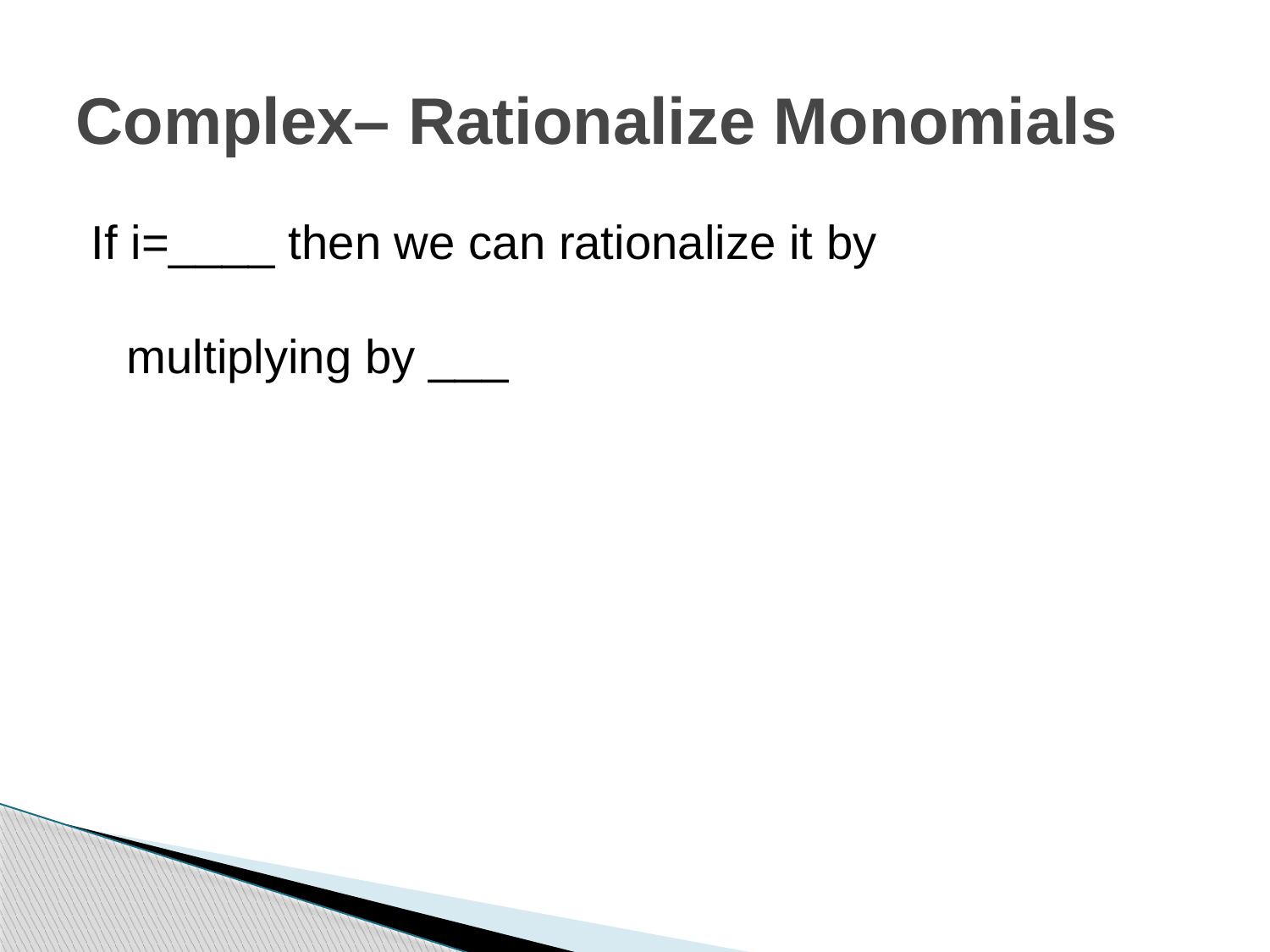

# Complex– Rationalize Monomials
If i=____ then we can rationalize it by
multiplying by ___